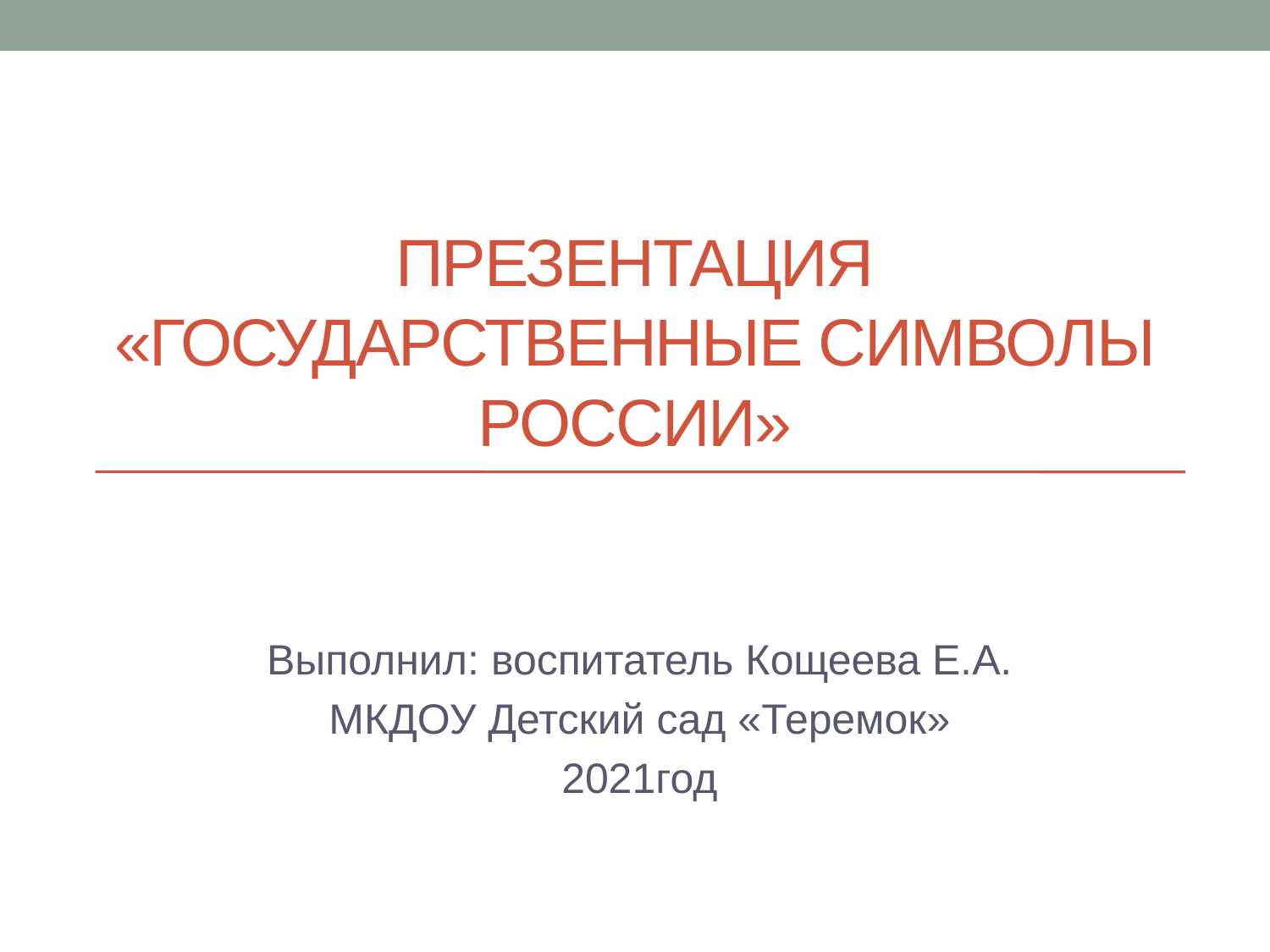

# Презентация «Государственные символы России»
Выполнил: воспитатель Кощеева Е.А.
МКДОУ Детский сад «Теремок»
2021год